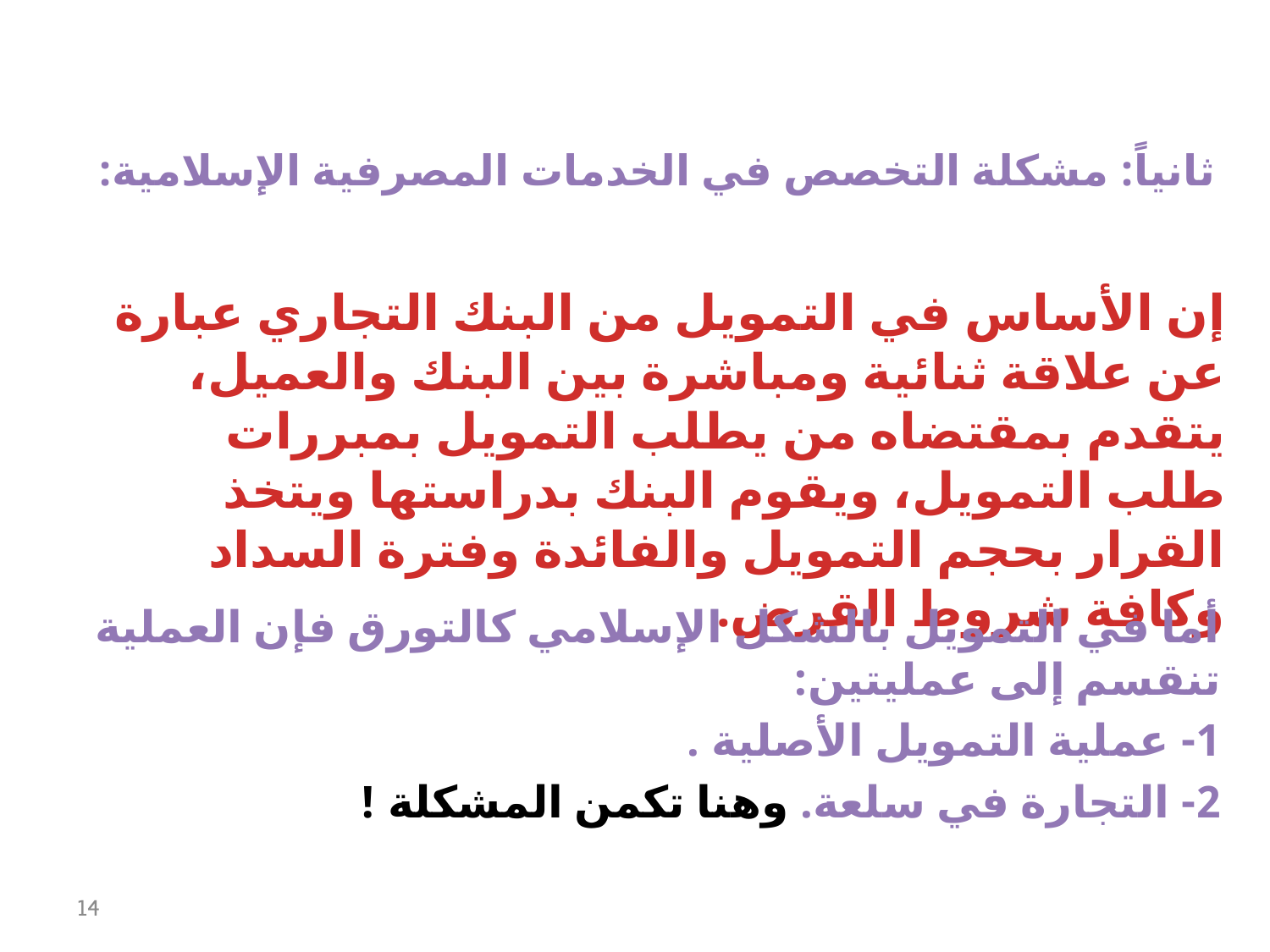

ثانياً: مشكلة التخصص في الخدمات المصرفية الإسلامية:
إن الأساس في التمويل من البنك التجاري عبارة عن علاقة ثنائية ومباشرة بين البنك والعميل، يتقدم بمقتضاه من يطلب التمويل بمبررات طلب التمويل، ويقوم البنك بدراستها ويتخذ القرار بحجم التمويل والفائدة وفترة السداد وكافة شروط القرض.

أما في التمويل بالشكل الإسلامي كالتورق فإن العملية تنقسم إلى عمليتين:
1- عملية التمويل الأصلية .
2- التجارة في سلعة. وهنا تكمن المشكلة !

14